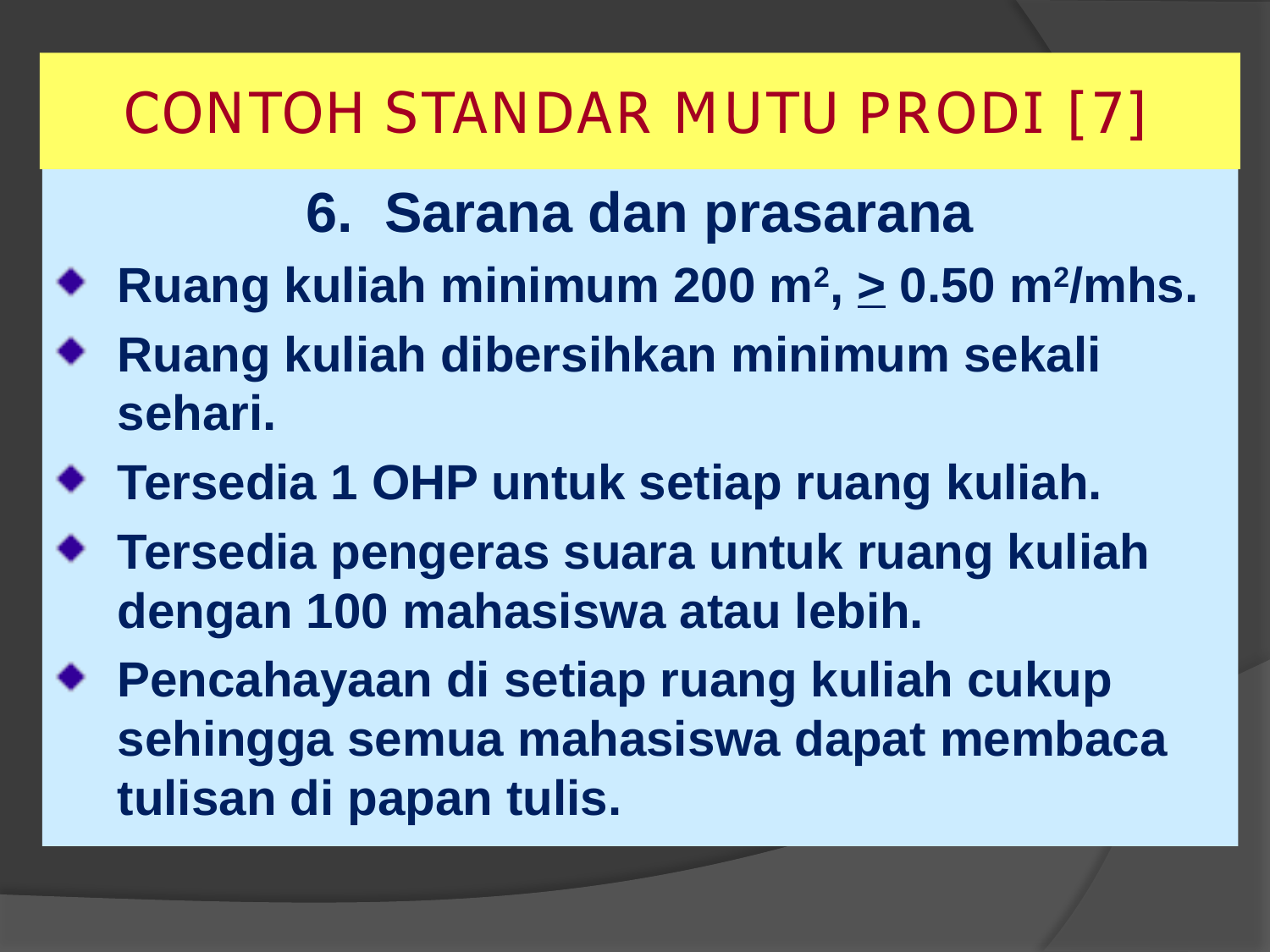

CONTOH STANDAR MUTU PRODI [7]
6.  Sarana dan prasarana
Ruang kuliah minimum 200 m2, > 0.50 m2/mhs.
Ruang kuliah dibersihkan minimum sekali sehari.
Tersedia 1 OHP untuk setiap ruang kuliah.
Tersedia pengeras suara untuk ruang kuliah dengan 100 mahasiswa atau lebih.
Pencahayaan di setiap ruang kuliah cukup sehingga semua mahasiswa dapat membaca tulisan di papan tulis.